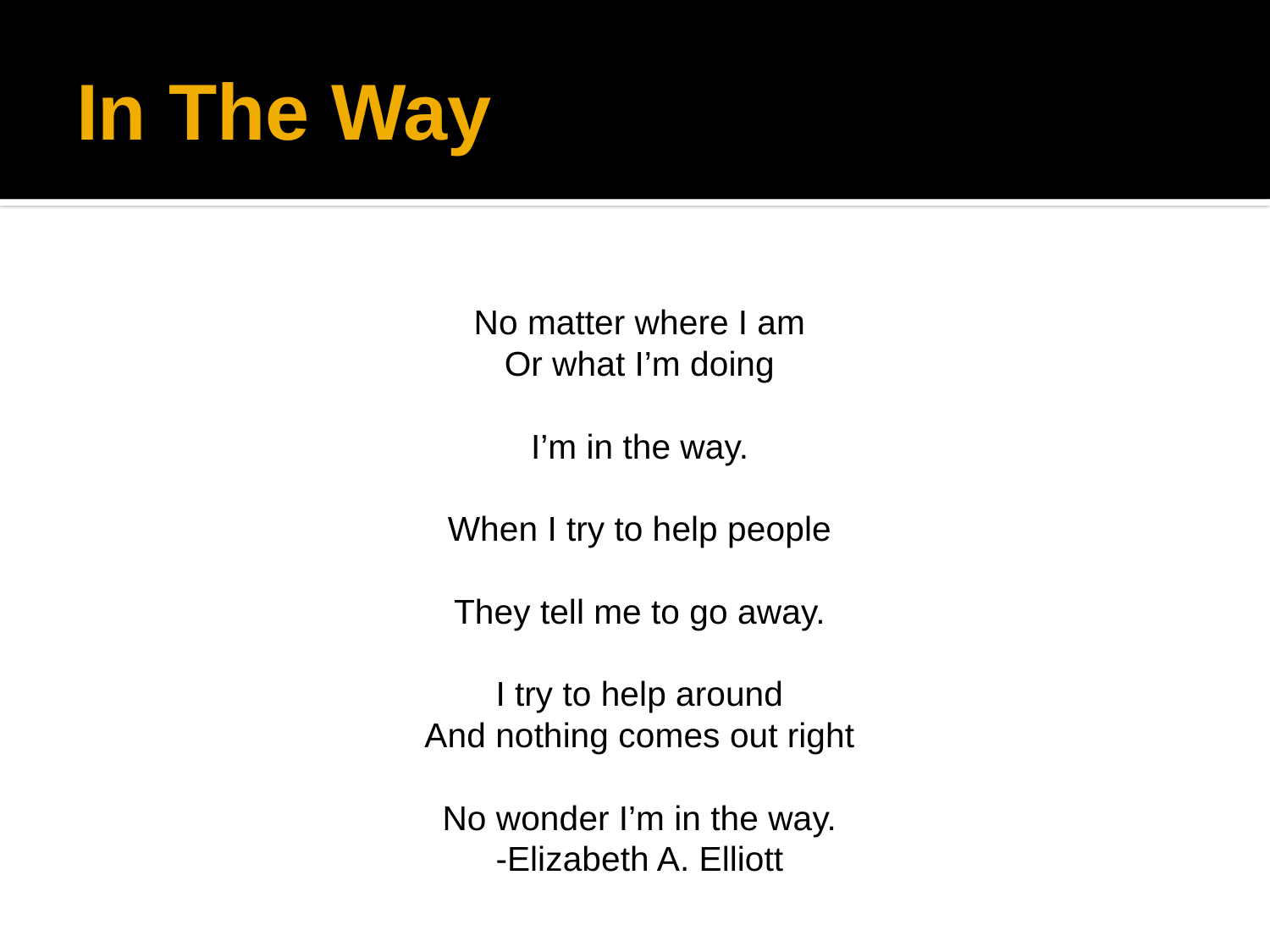

# In The Way

No matter where I am
Or what I’m doing

I’m in the way.

When I try to help people

They tell me to go away.

I try to help around
And nothing comes out right

No wonder I’m in the way.
-Elizabeth A. Elliott